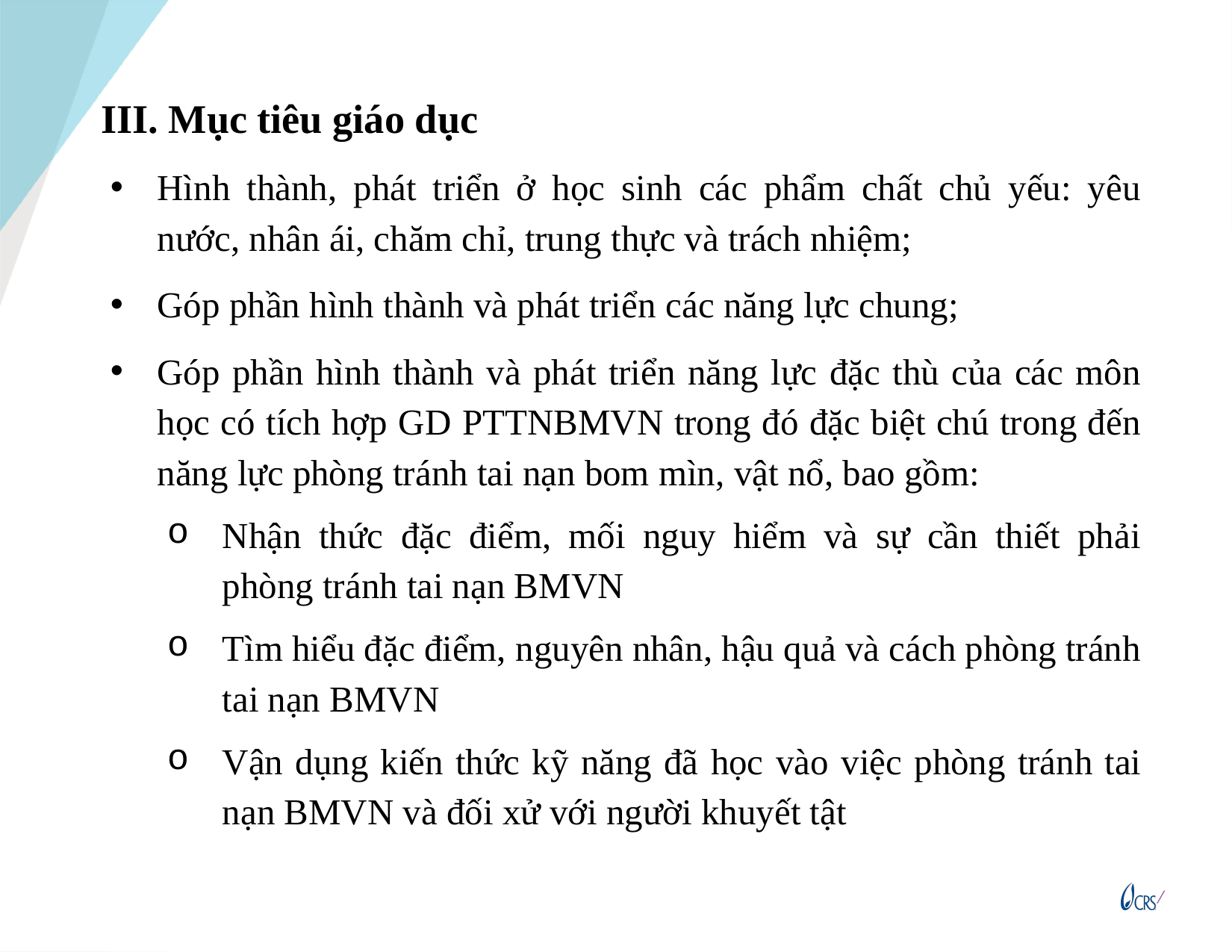

III. Mục tiêu giáo dục
Hình thành, phát triển ở học sinh các phẩm chất chủ yếu: yêu nước, nhân ái, chăm chỉ, trung thực và trách nhiệm;
Góp phần hình thành và phát triển các năng lực chung;
Góp phần hình thành và phát triển năng lực đặc thù của các môn học có tích hợp GD PTTNBMVN trong đó đặc biệt chú trong đến năng lực phòng tránh tai nạn bom mìn, vật nổ, bao gồm:
Nhận thức đặc điểm, mối nguy hiểm và sự cần thiết phải phòng tránh tai nạn BMVN
Tìm hiểu đặc điểm, nguyên nhân, hậu quả và cách phòng tránh tai nạn BMVN
Vận dụng kiến thức kỹ năng đã học vào việc phòng tránh tai nạn BMVN và đối xử với người khuyết tật

9